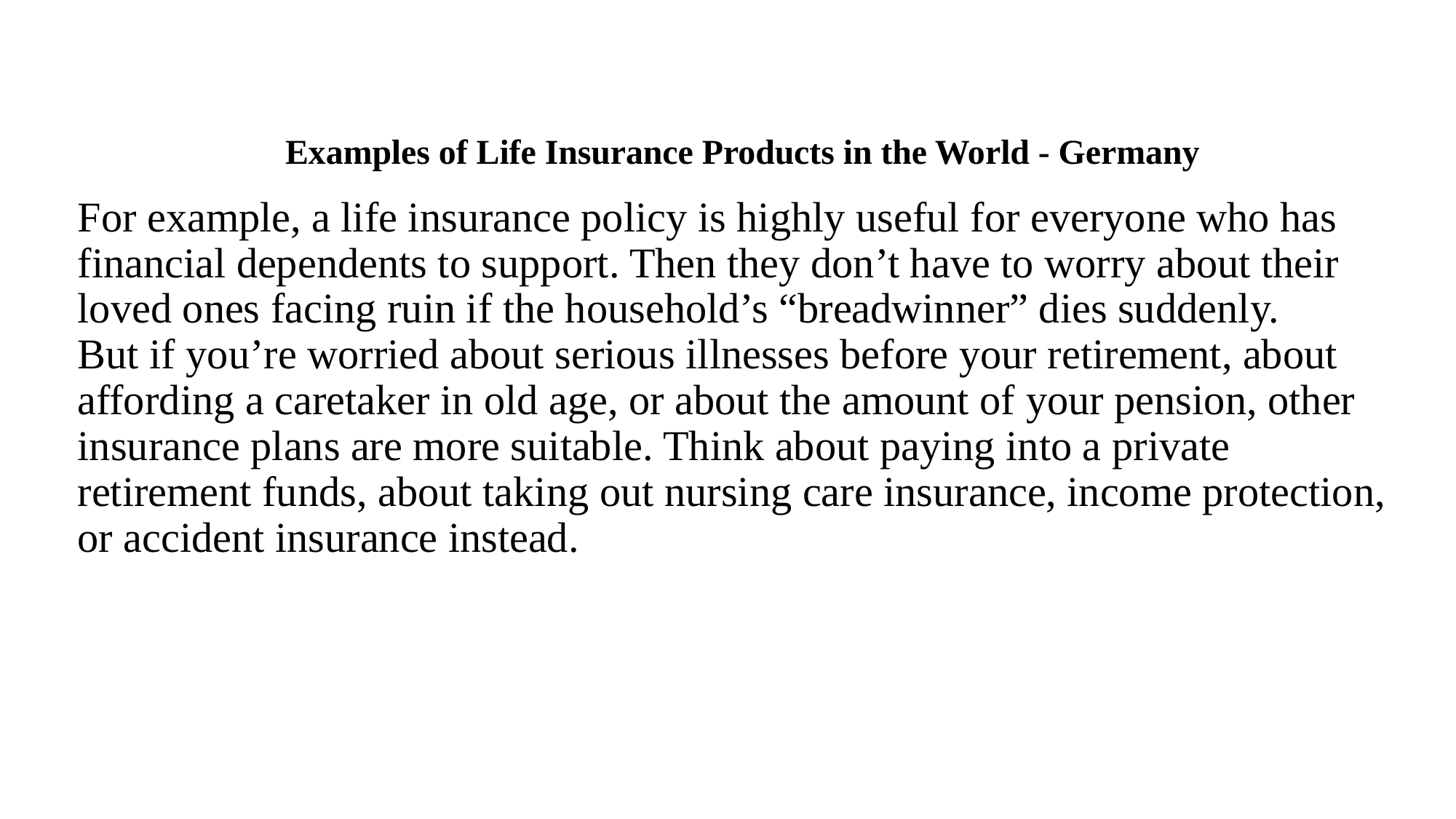

# Examples of Life Insurance Products in the World - Germany
For example, a life insurance policy is highly useful for everyone who has financial dependents to support. Then they don’t have to worry about their loved ones facing ruin if the household’s “breadwinner” dies suddenly.
But if you’re worried about serious illnesses before your retirement, about affording a caretaker in old age, or about the amount of your pension, other insurance plans are more suitable. Think about paying into a private retirement funds, about taking out nursing care insurance, income protection, or accident insurance instead.